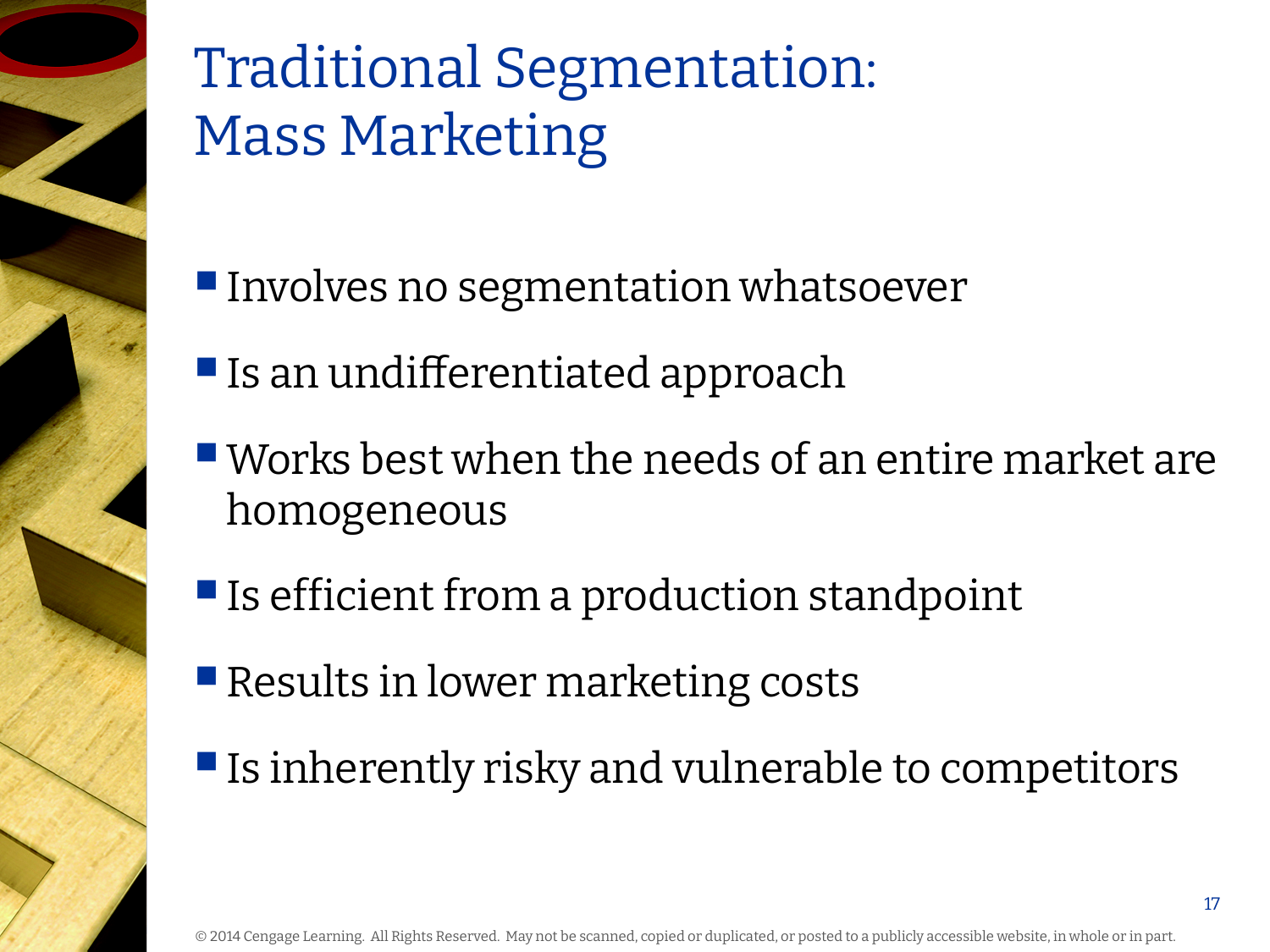

# Traditional Segmentation: Mass Marketing

Involves no segmentation whatsoever
Is an undifferentiated approach
Works best when the needs of an entire market are homogeneous
Is efficient from a production standpoint
Results in lower marketing costs
Is inherently risky and vulnerable to competitors
17